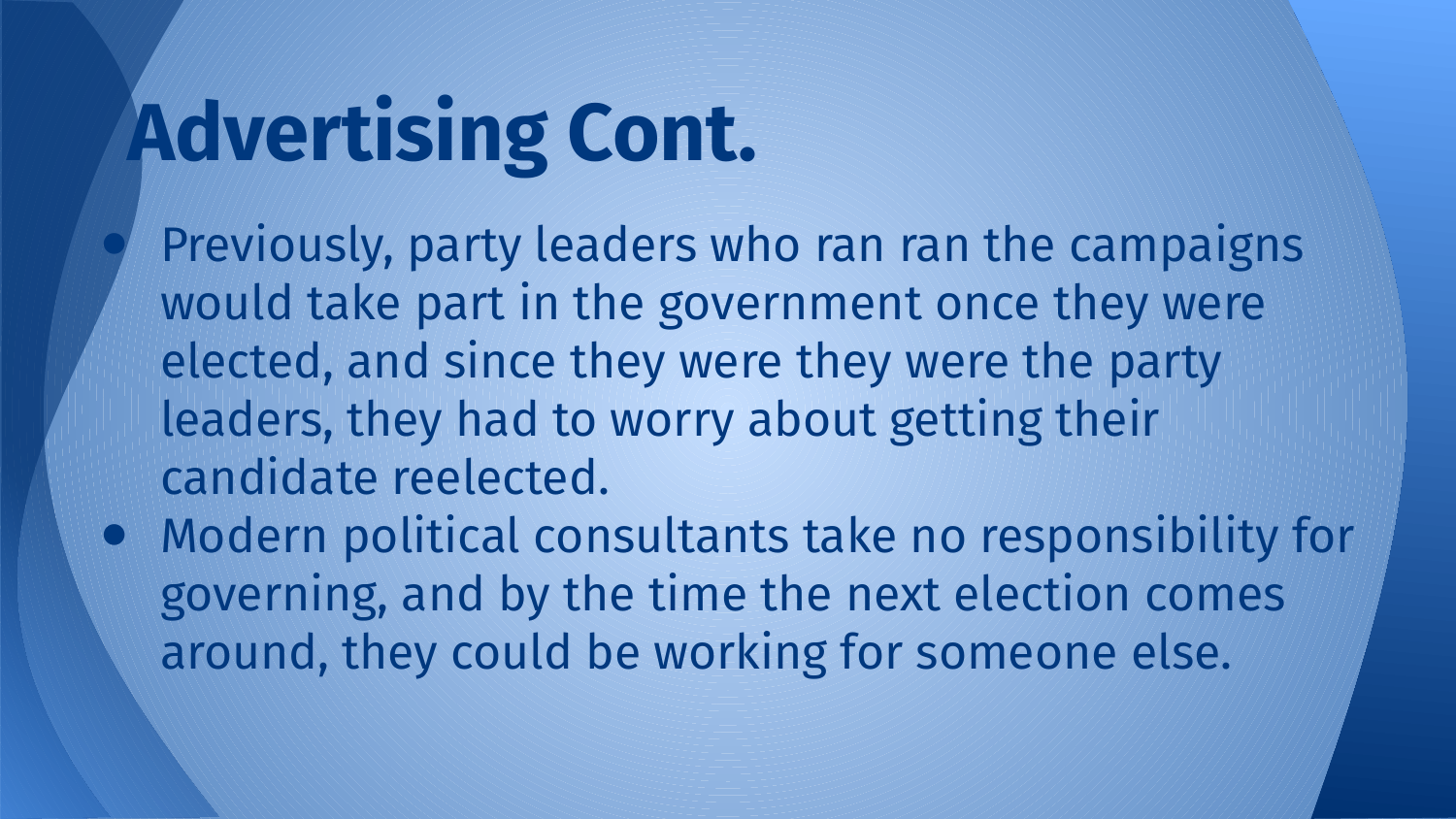

# Advertising Cont.
Previously, party leaders who ran ran the campaigns would take part in the government once they were elected, and since they were they were the party leaders, they had to worry about getting their candidate reelected.
Modern political consultants take no responsibility for governing, and by the time the next election comes around, they could be working for someone else.